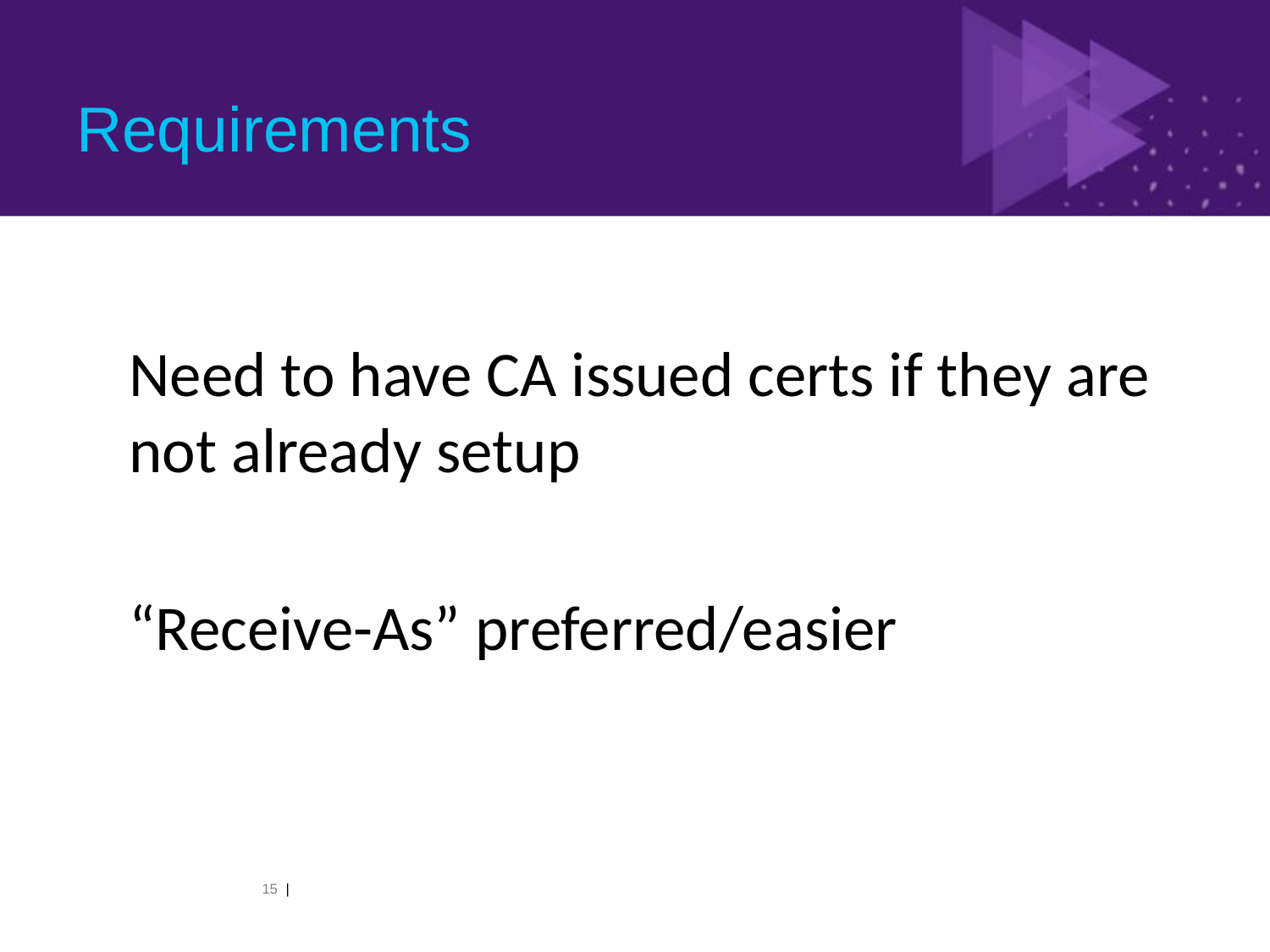

# Requirements
Enable Outlook Anywhere (RPC/HTTP) on source server
Need to have CA issued certs if they are not already setup
Give full access permissions to all mailboxes that will be migrated
“Receive-As” preferred/easier
Accepted domain setup in the service
15  |  Microsoft Confidential